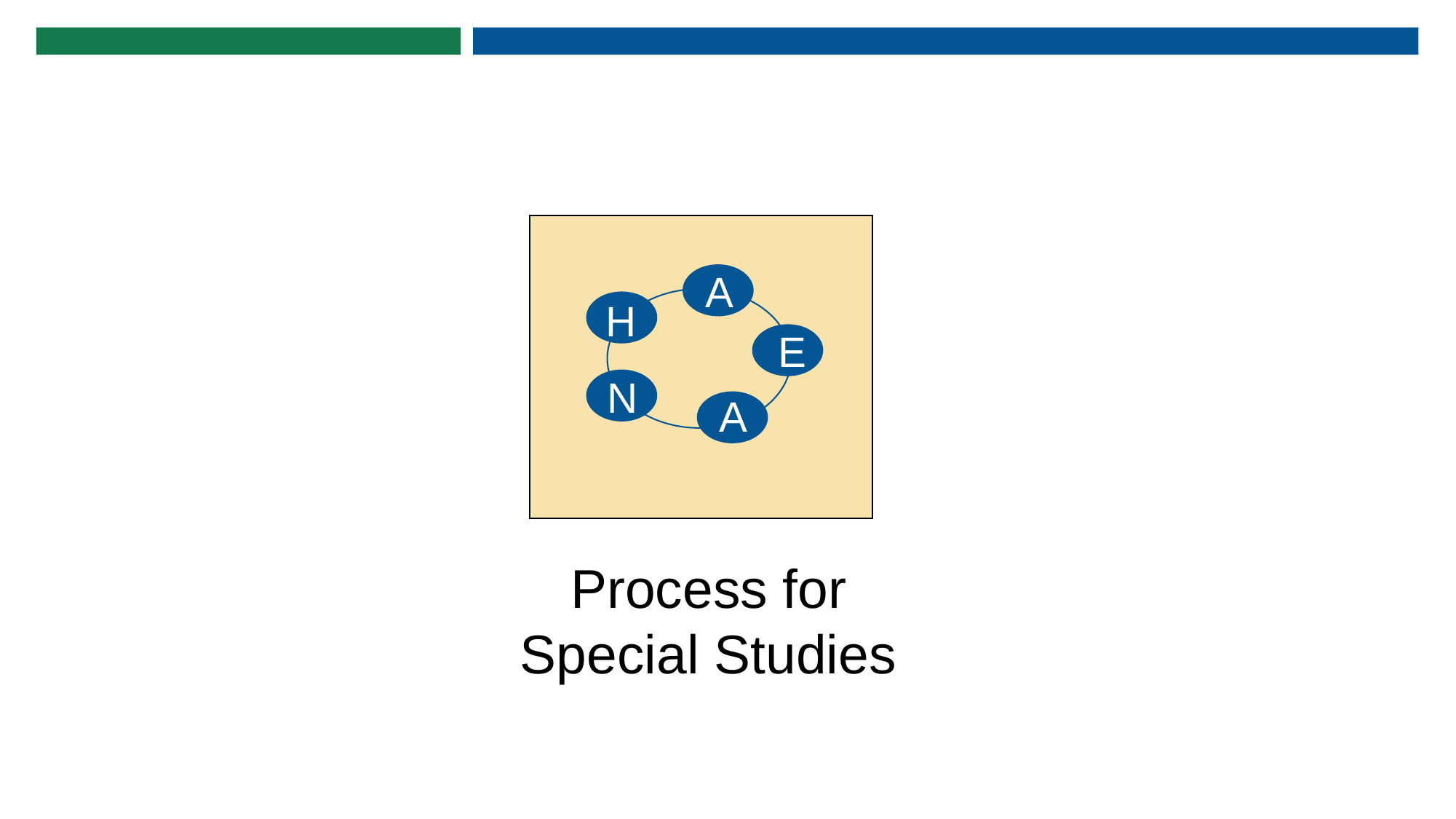

Process for Special Studies

A
H

E

N

A